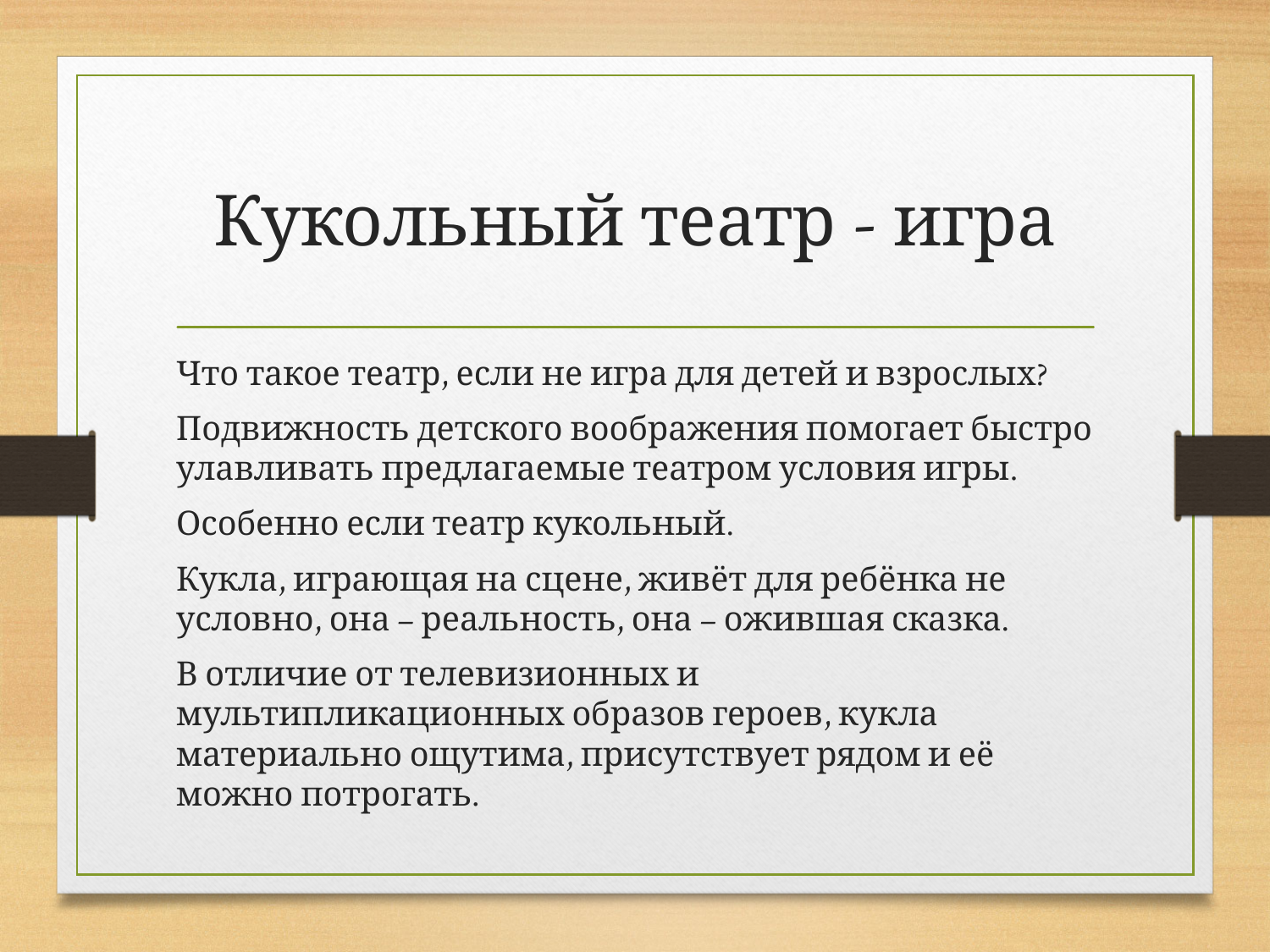

# Кукольный театр - игра
Что такое театр, если не игра для детей и взрослых?
Подвижность детского воображения помогает быстро улавливать предлагаемые театром условия игры.
Особенно если театр кукольный.
Кукла, играющая на сцене, живёт для ребёнка не условно, она – реальность, она – ожившая сказка.
В отличие от телевизионных и мультипликационных образов героев, кукла материально ощутима, присутствует рядом и её можно потрогать.